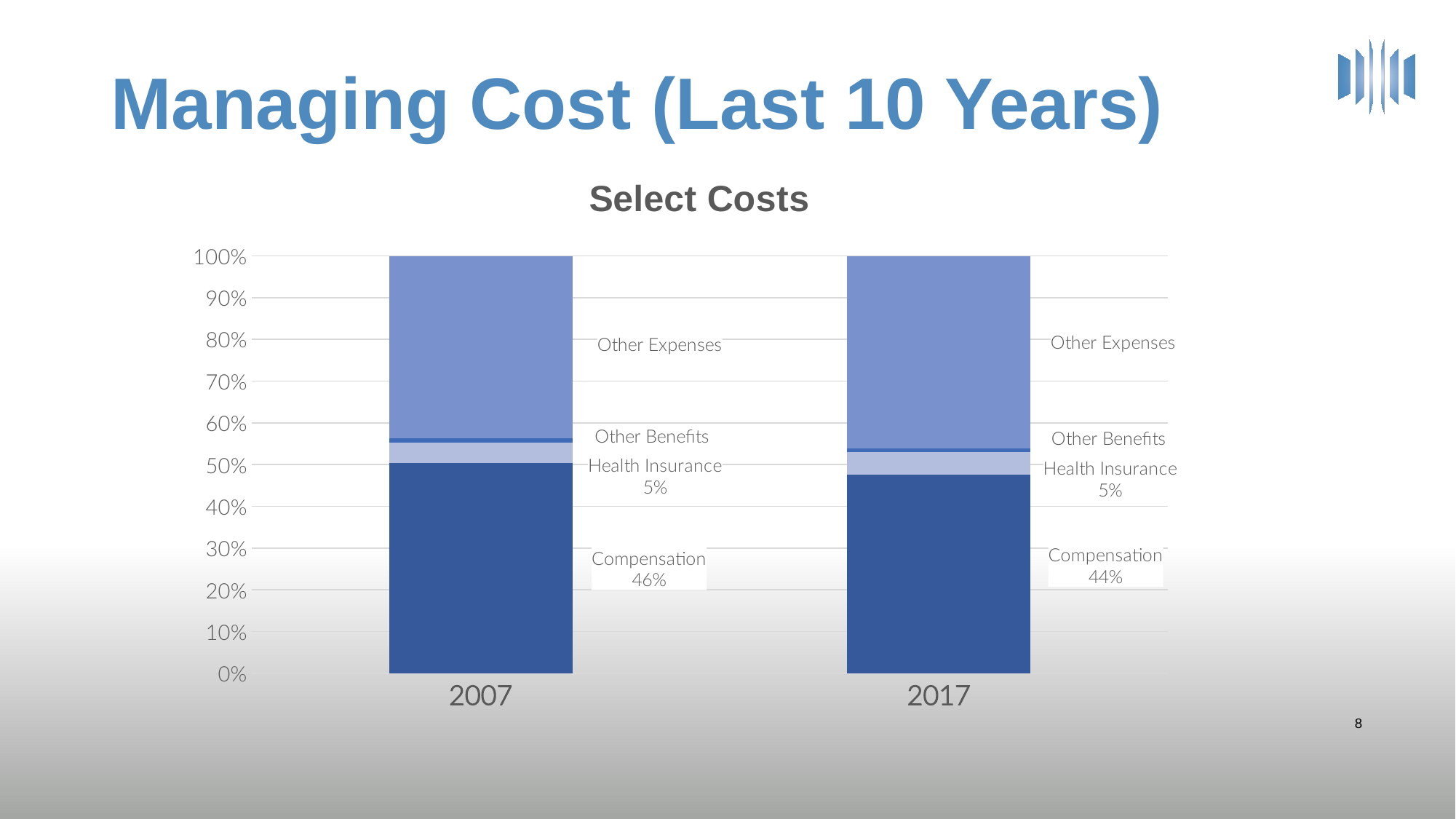

# Managing Cost (Last 10 Years)

### Chart: Select Costs

| Category | Compensation | Health Insurance | Other Benefits | Other Expenses |
|---|---|---|---|---|
| 2007 | 0.46339108380488214 | 0.04665323922430339 | 0.009454629689234228 | 0.40164192193252685 |
| 2017 | 0.4415995818948767 | 0.051272055030948886 | 0.007824281615253035 | 0.42792575075985595 |